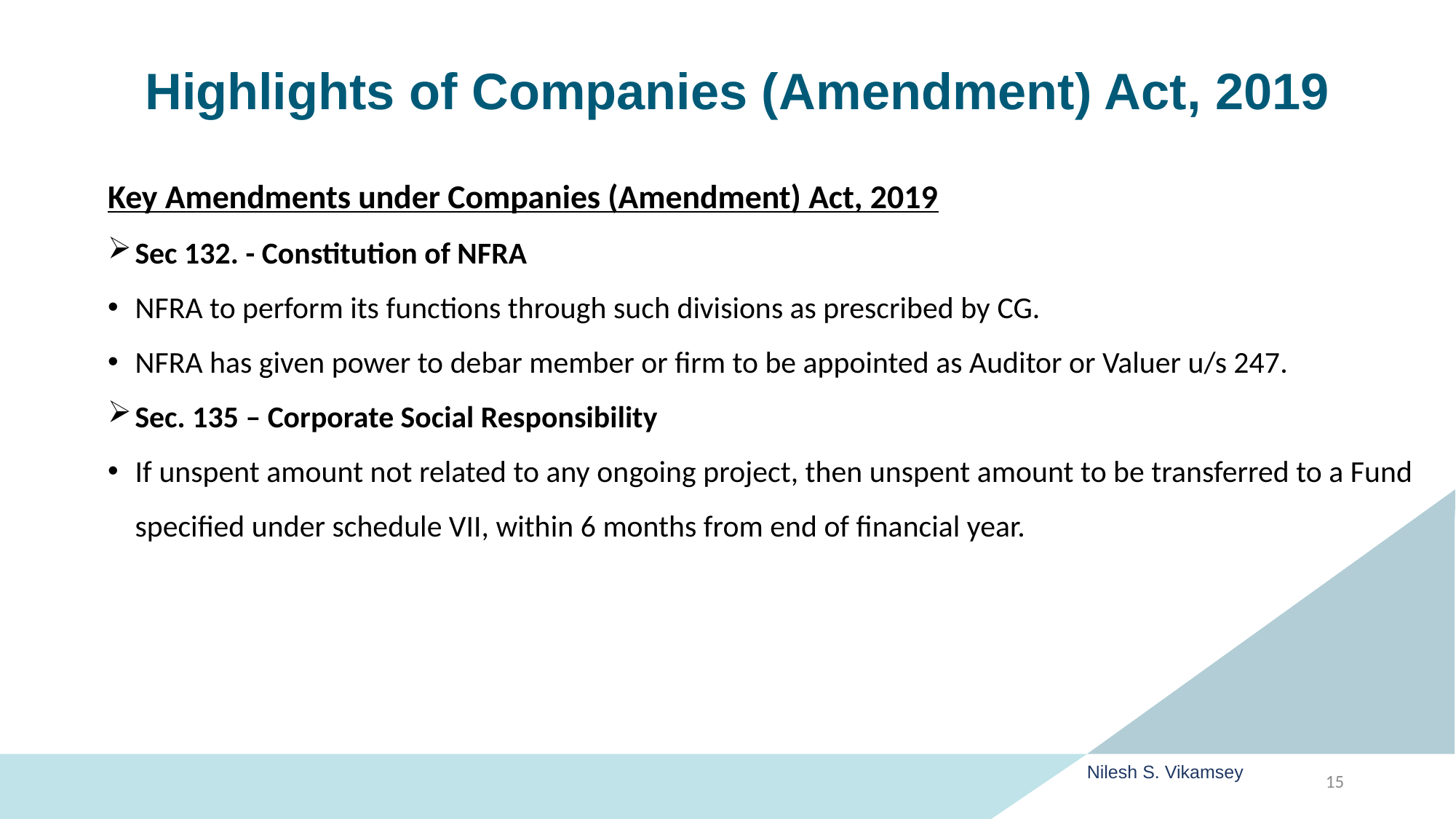

# Highlights of Companies (Amendment) Act, 2019
Key Amendments under Companies (Amendment) Act, 2019
Sec 132. - Constitution of NFRA
NFRA to perform its functions through such divisions as prescribed by CG.
NFRA has given power to debar member or firm to be appointed as Auditor or Valuer u/s 247.
Sec. 135 – Corporate Social Responsibility
If unspent amount not related to any ongoing project, then unspent amount to be transferred to a Fund specified under schedule VII, within 6 months from end of financial year.

Nilesh S. Vikamsey
15